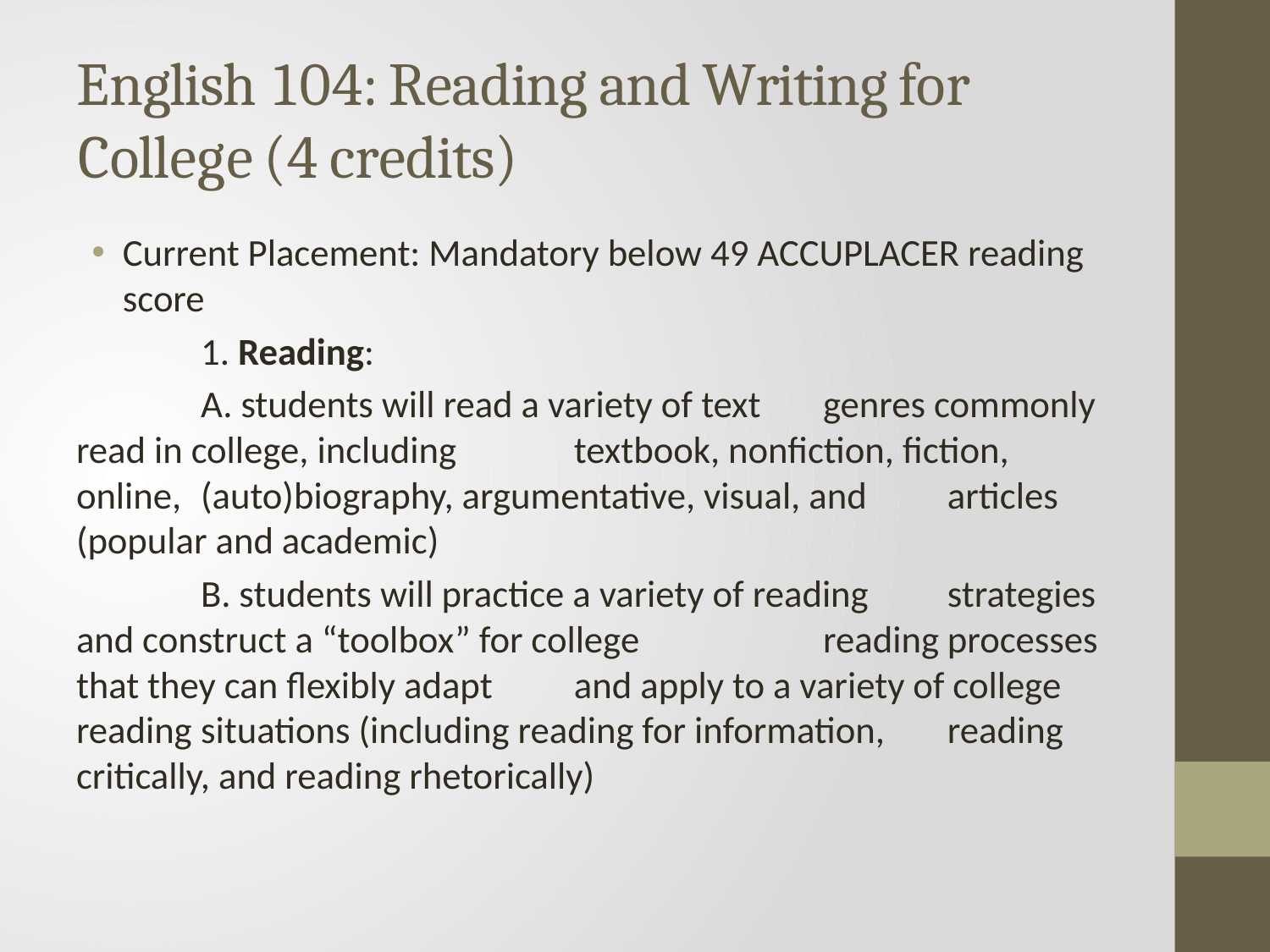

# English 104: Reading and Writing for College (4 credits)
Current Placement: Mandatory below 49 ACCUPLACER reading score
	1. Reading:
		A. students will read a variety of text 				genres commonly read in college, including 			textbook, nonfiction, fiction, online,				(auto)biography, argumentative, visual, and 			articles (popular and academic)
		B. students will practice a variety of reading 			strategies and construct a “toolbox” for college 			reading processes that they can flexibly adapt 			and apply to a variety of college reading 			situations (including reading for information, 			reading critically, and reading rhetorically)